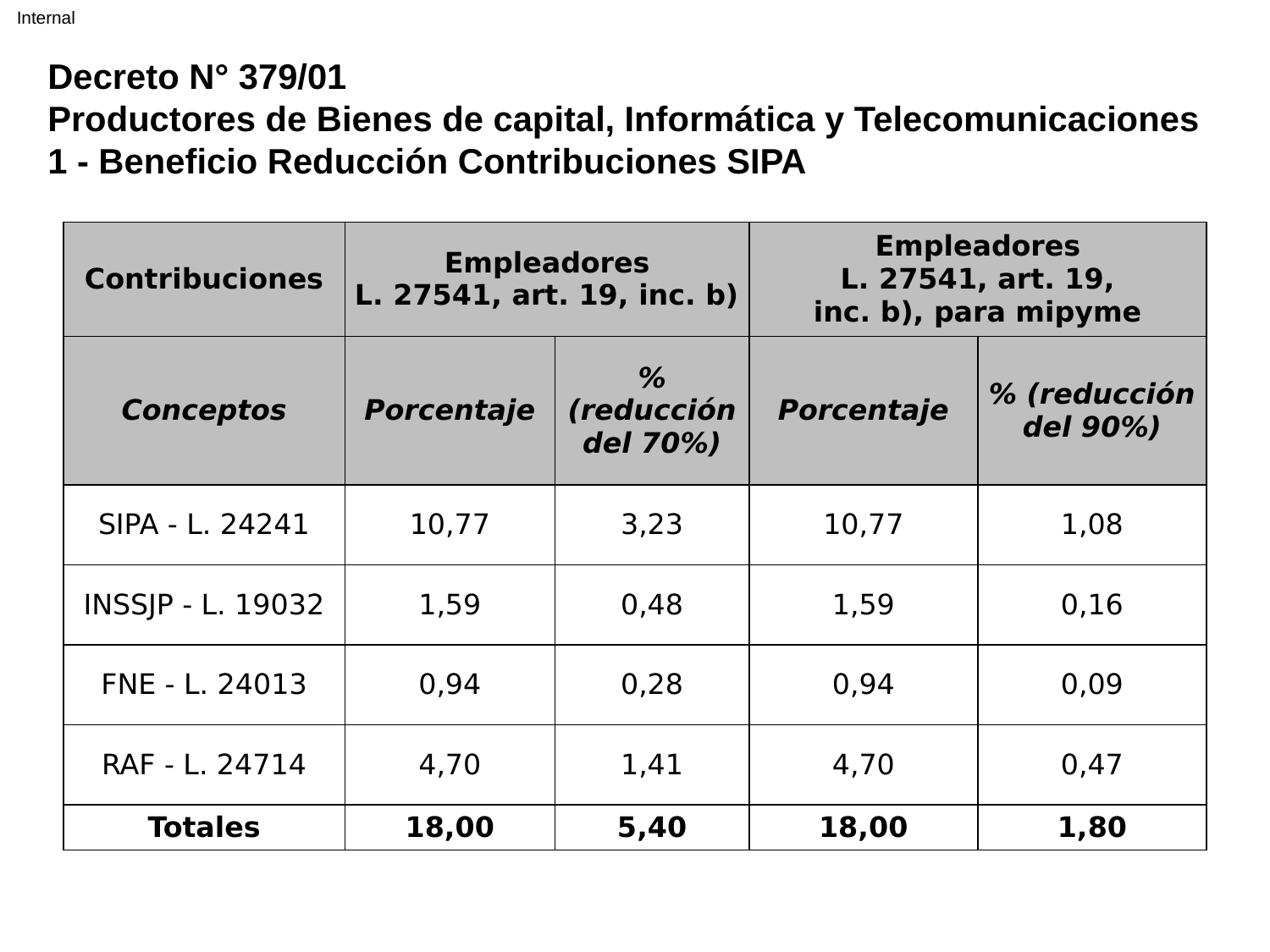

# Decreto N° 379/01 Productores de Bienes de capital, Informática y Telecomunicaciones 1 - Beneficio Reducción Contribuciones SIPA
| Contribuciones | Empleadores L. 27541, art. 19, inc. b) |  | Empleadores L. 27541, art. 19, inc. b), para mipyme |  |
| --- | --- | --- | --- | --- |
| Conceptos | Porcentaje | % (reducción del 70%) | Porcentaje | % (reducción del 90%) |
| SIPA - L. 24241 | 10,77 | 3,23 | 10,77 | 1,08 |
| INSSJP - L. 19032 | 1,59 | 0,48 | 1,59 | 0,16 |
| FNE - L. 24013 | 0,94 | 0,28 | 0,94 | 0,09 |
| RAF - L. 24714 | 4,70 | 1,41 | 4,70 | 0,47 |
| Totales | 18,00 | 5,40 | 18,00 | 1,80 |